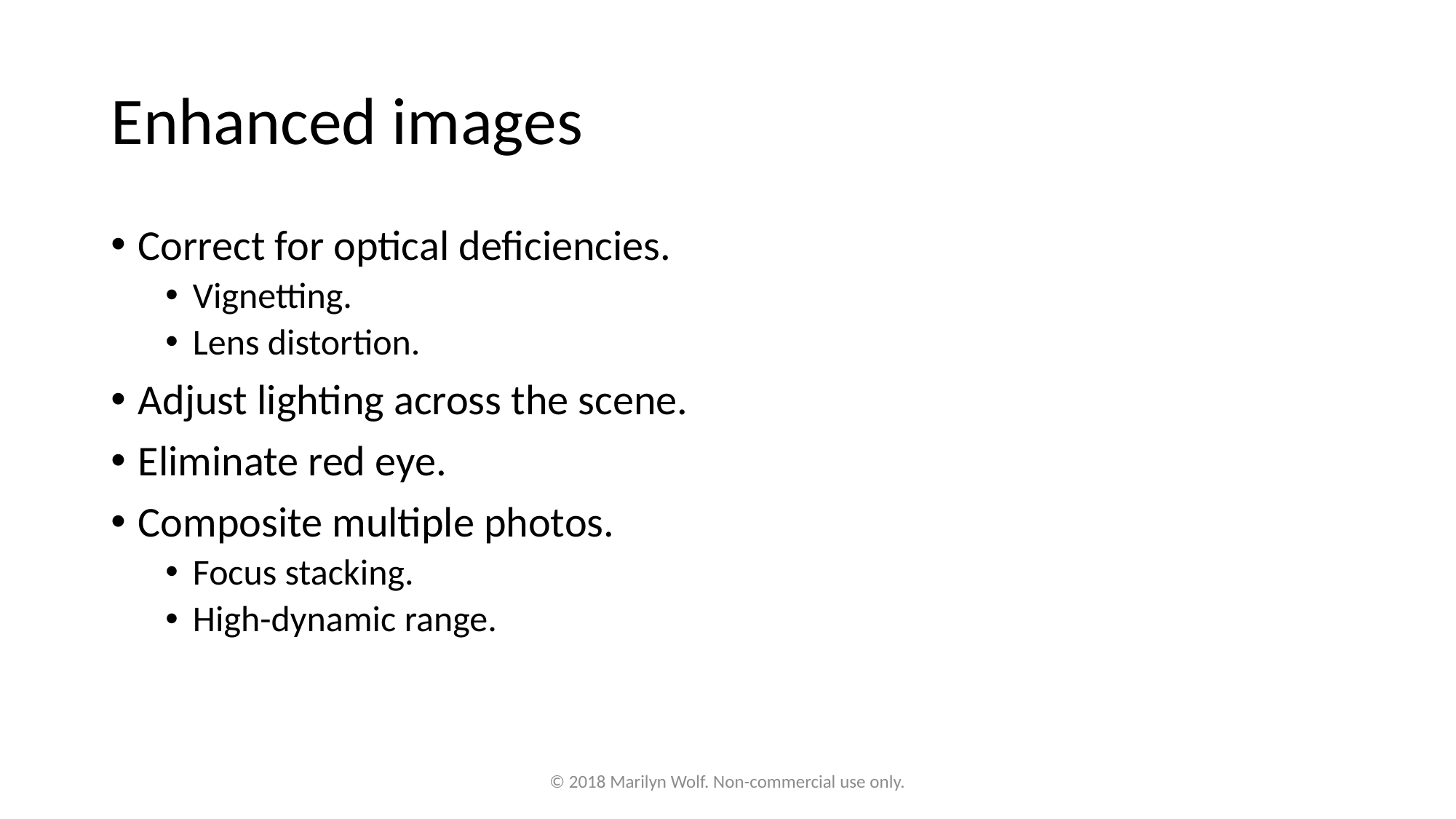

# Enhanced images
Correct for optical deficiencies.
Vignetting.
Lens distortion.
Adjust lighting across the scene.
Eliminate red eye.
Composite multiple photos.
Focus stacking.
High-dynamic range.
© 2018 Marilyn Wolf. Non-commercial use only.